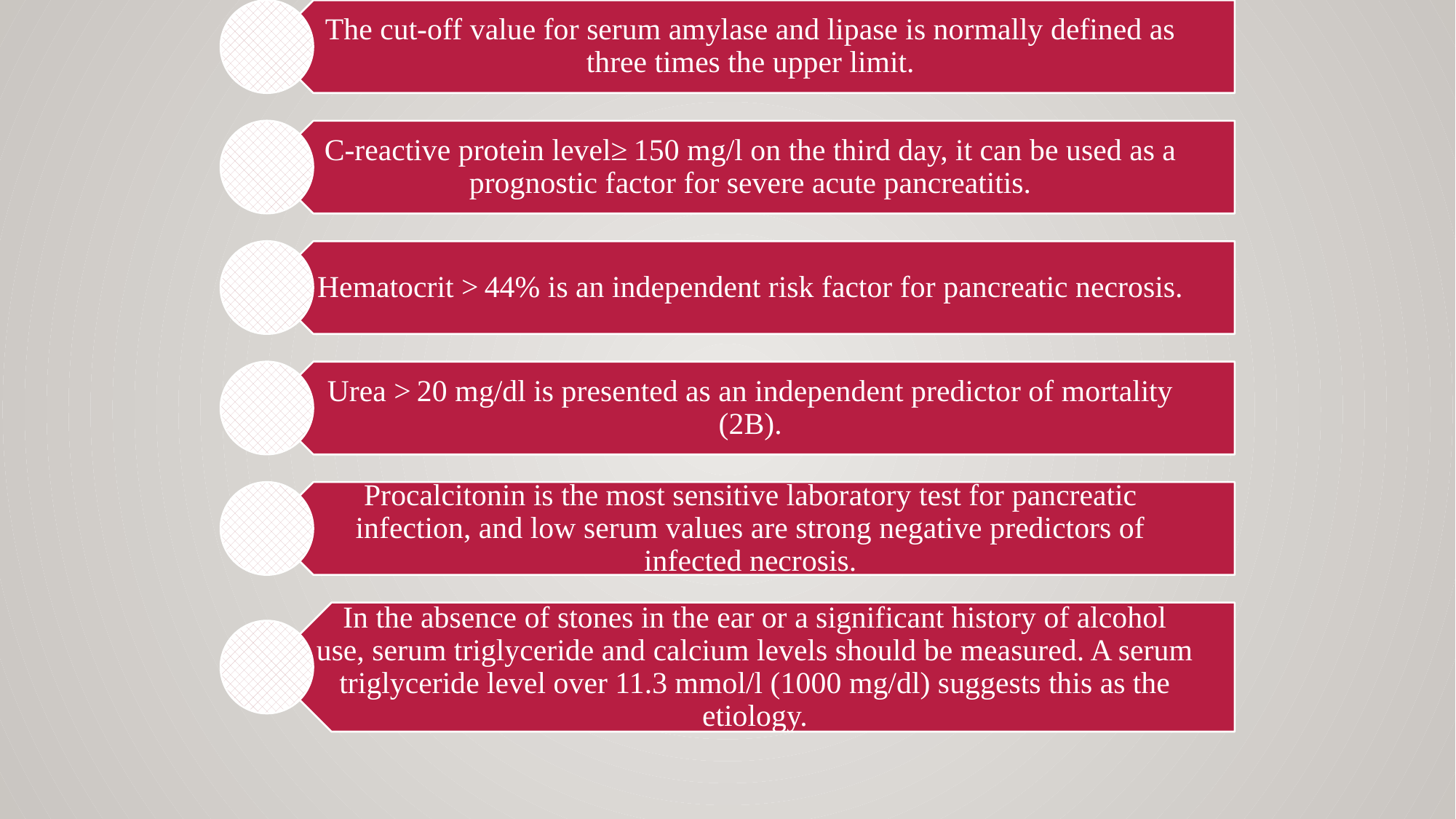

The cut-off value for serum amylase and lipase is normally defined as three times the upper limit.
C-reactive protein level≥ 150 mg/l on the third day, it can be used as a prognostic factor for severe acute pancreatitis.
Hematocrit > 44% is an independent risk factor for pancreatic necrosis.
Urea > 20 mg/dl is presented as an independent predictor of mortality (2B).
Procalcitonin is the most sensitive laboratory test for pancreatic infection, and low serum values are strong negative predictors of infected necrosis.
In the absence of stones in the ear or a significant history of alcohol use, serum triglyceride and calcium levels should be measured. A serum triglyceride level over 11.3 mmol/l (1000 mg/dl) suggests this as the etiology.